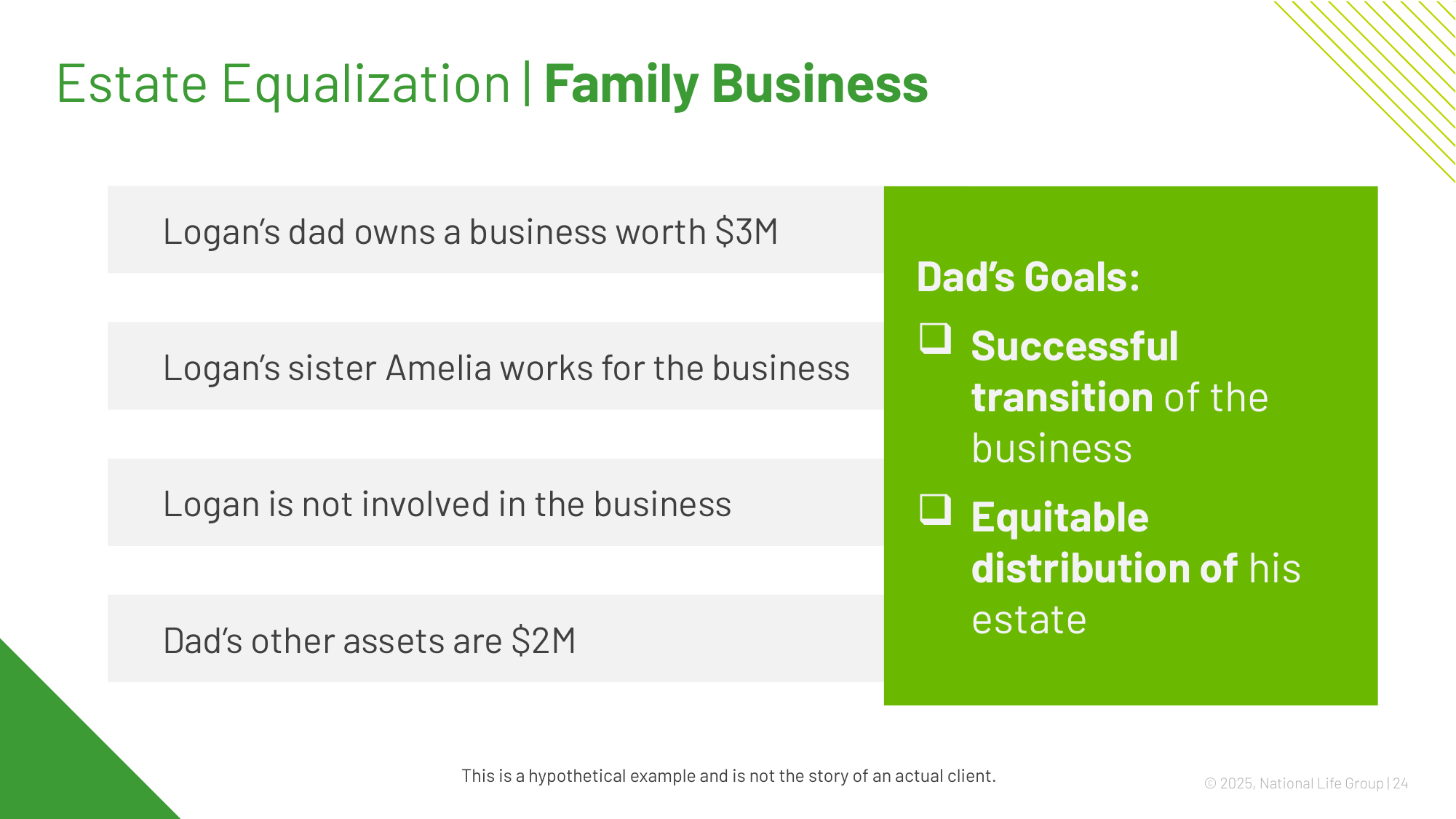

# Estate Equalization | Family Business
Logan’s dad owns a business worth $3M
Dad’s Goals:
Successful transition of the business
Equitable distribution of his estate
Logan’s sister Amelia works for the business
Estate Planning Basics
Logan is not involved in the business
Dad’s other assets are $2M
TC138255(1223)3
This is a hypothetical example and is not the story of an actual client.
© 2025, National Life Group | 24